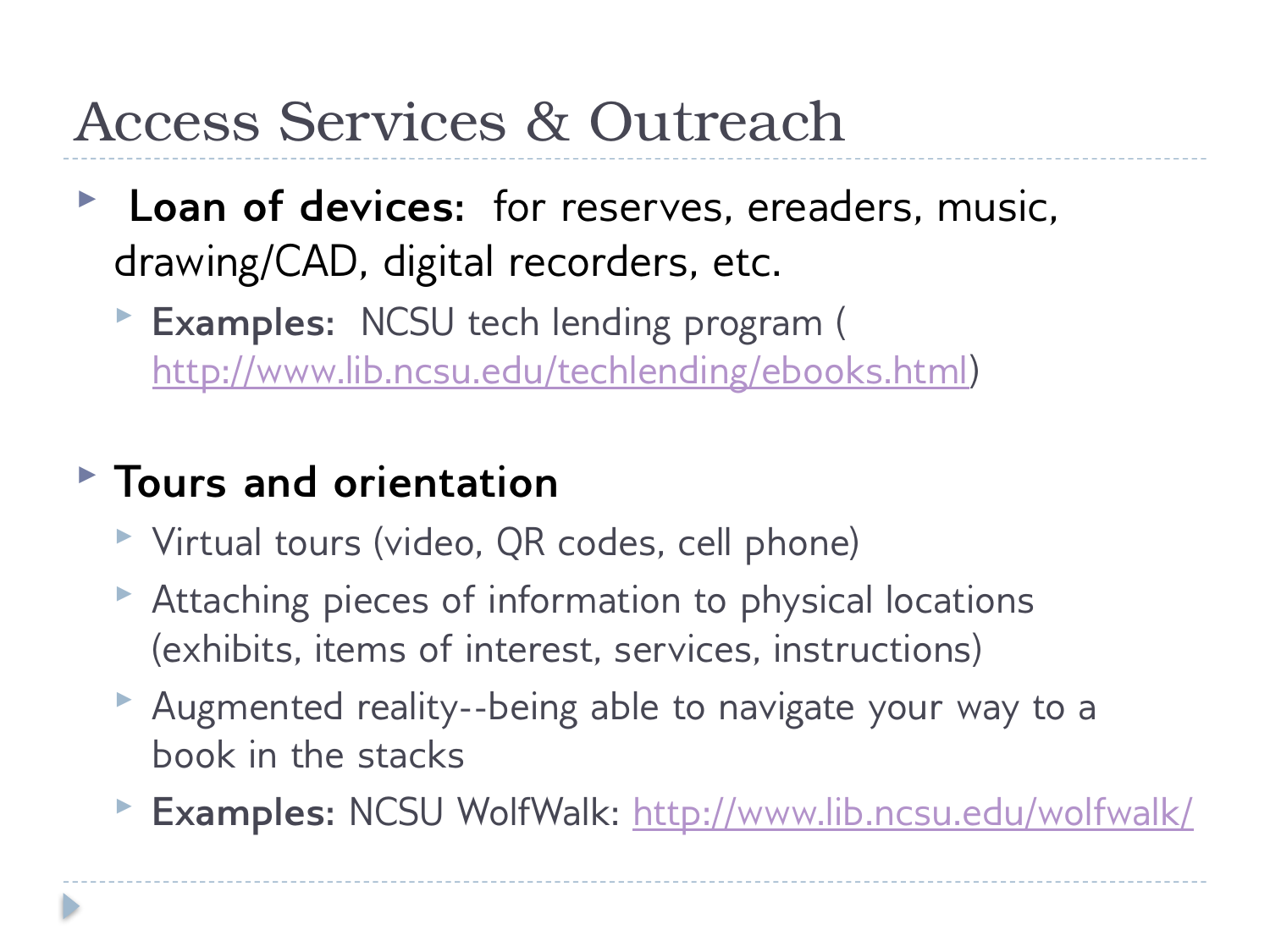

# Access Services & Outreach
 Loan of devices:  for reserves, ereaders, music, drawing/CAD, digital recorders, etc.
Examples:  NCSU tech lending program (http://www.lib.ncsu.edu/techlending/ebooks.html)
Tours and orientation
Virtual tours (video, QR codes, cell phone)
Attaching pieces of information to physical locations (exhibits, items of interest, services, instructions)
Augmented reality--being able to navigate your way to a book in the stacks
Examples: NCSU WolfWalk: http://www.lib.ncsu.edu/wolfwalk/